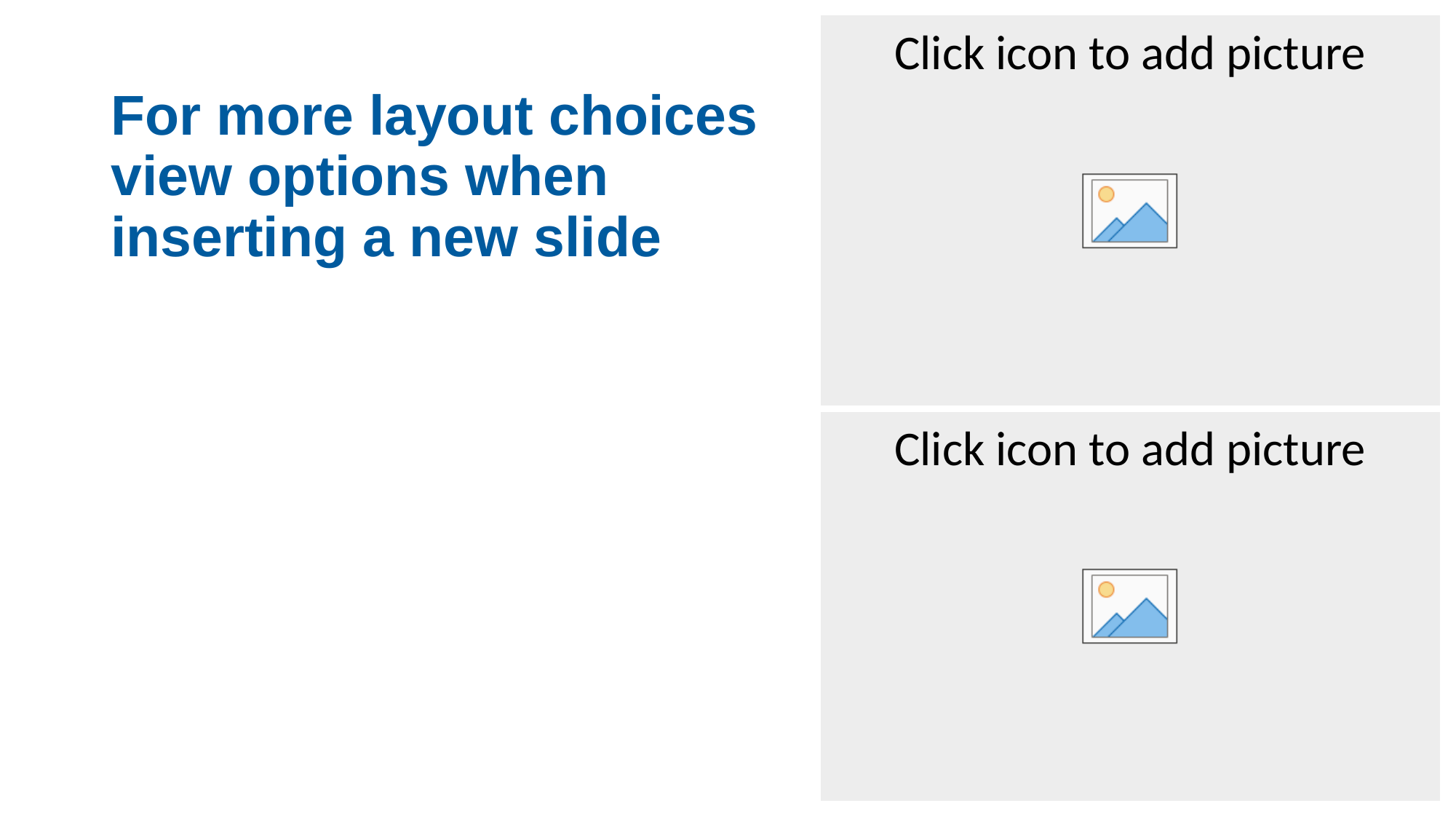

# For more layout choices view options when inserting a new slide